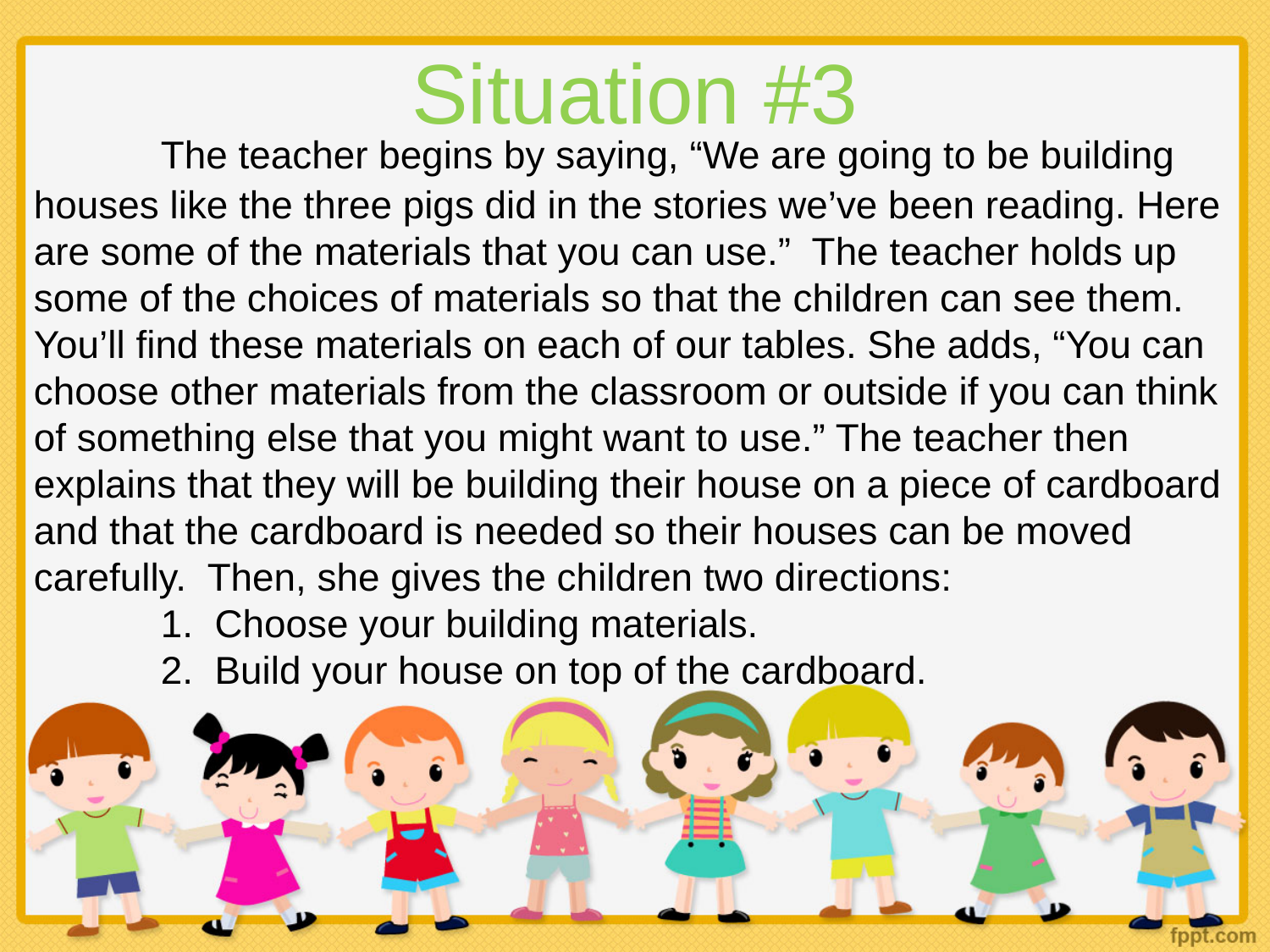

# Situation #3
	The teacher begins by saying, “We are going to be building houses like the three pigs did in the stories we’ve been reading. Here are some of the materials that you can use.”  The teacher holds up some of the choices of materials so that the children can see them. You’ll find these materials on each of our tables. She adds, “You can choose other materials from the classroom or outside if you can think of something else that you might want to use.” The teacher then explains that they will be building their house on a piece of cardboard and that the cardboard is needed so their houses can be moved carefully.  Then, she gives the children two directions:
	1.  Choose your building materials.
	2.  Build your house on top of the cardboard.